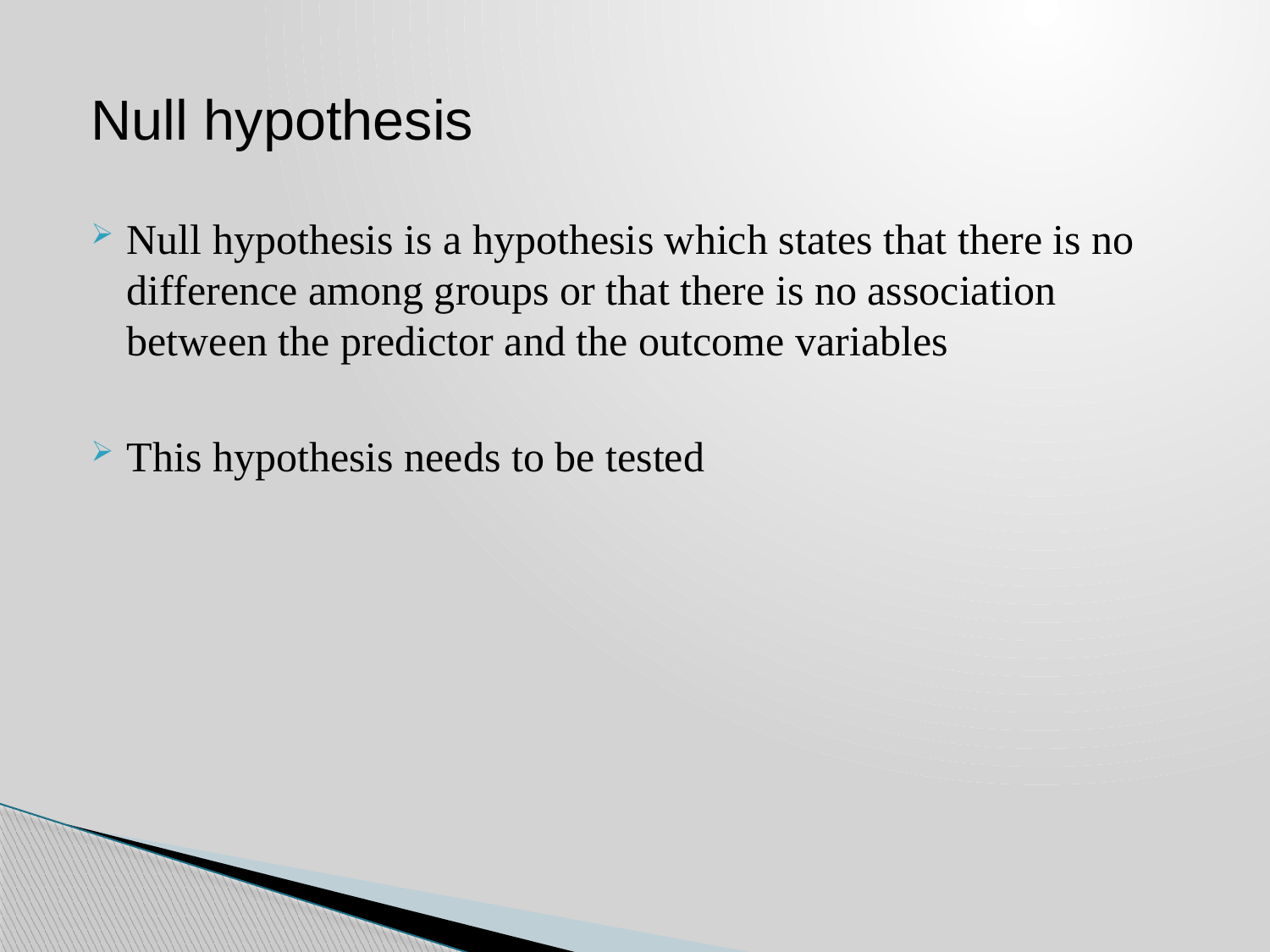

# Null hypothesis
Null hypothesis is a hypothesis which states that there is no difference among groups or that there is no association between the predictor and the outcome variables

This hypothesis needs to be tested